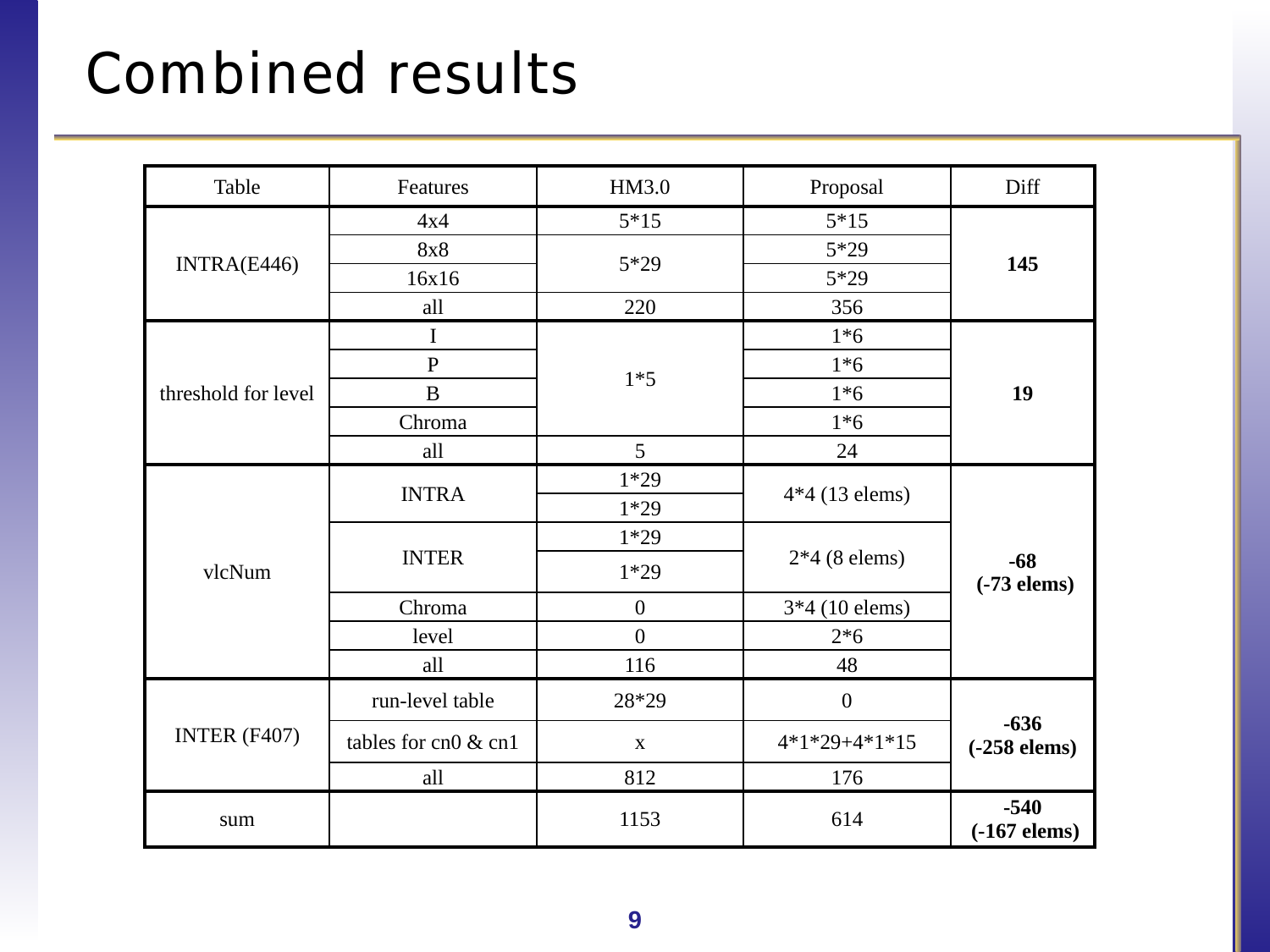

# Combined results
| Table | Features | HM3.0 | Proposal | Diff |
| --- | --- | --- | --- | --- |
| INTRA(E446) | 4x4 | 5\*15 | 5\*15 | 145 |
|  | 8x8 | 5\*29 | 5\*29 |  |
|  | 16x16 |  | 5\*29 |  |
|  | all | 220 | 356 |  |
| threshold for level | I | 1\*5 | 1\*6 | 19 |
|  | P |  | 1\*6 |  |
|  | B |  | 1\*6 |  |
|  | Chroma |  | 1\*6 |  |
|  | all | 5 | 24 |  |
| vlcNum | INTRA | 1\*29 | 4\*4 (13 elems) | -68 (-73 elems) |
|  |  | 1\*29 |  |  |
|  | INTER | 1\*29 | 2\*4 (8 elems) |  |
|  |  | 1\*29 |  |  |
|  | Chroma | 0 | 3\*4 (10 elems) |  |
|  | level | 0 | 2\*6 |  |
|  | all | 116 | 48 |  |
| INTER (F407) | run-level table | 28\*29 | 0 | -636 (-258 elems) |
|  | tables for cn0 & cn1 | x | 4\*1\*29+4\*1\*15 |  |
|  | all | 812 | 176 |  |
| sum |  | 1153 | 614 | -540 (-167 elems) |
9